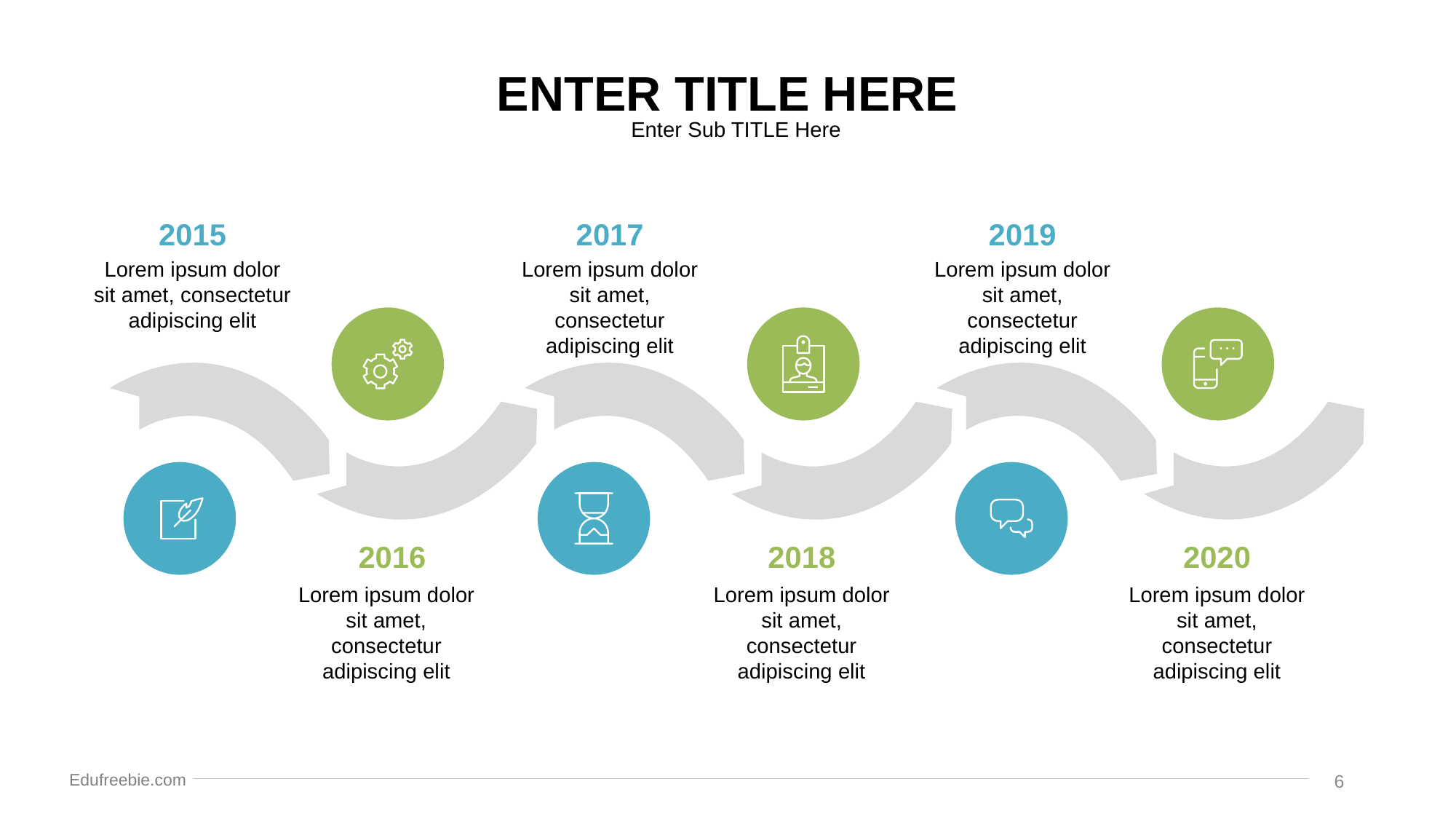

ENTER TITLE HERE
Enter Sub TITLE Here
2015
2017
2019
Lorem ipsum dolor sit amet, consectetur adipiscing elit
Lorem ipsum dolor sit amet, consectetur adipiscing elit
Lorem ipsum dolor sit amet, consectetur adipiscing elit

2016
2018
2020
Lorem ipsum dolor sit amet, consectetur adipiscing elit
Lorem ipsum dolor sit amet, consectetur adipiscing elit
Lorem ipsum dolor sit amet, consectetur adipiscing elit
6
Edufreebie.com